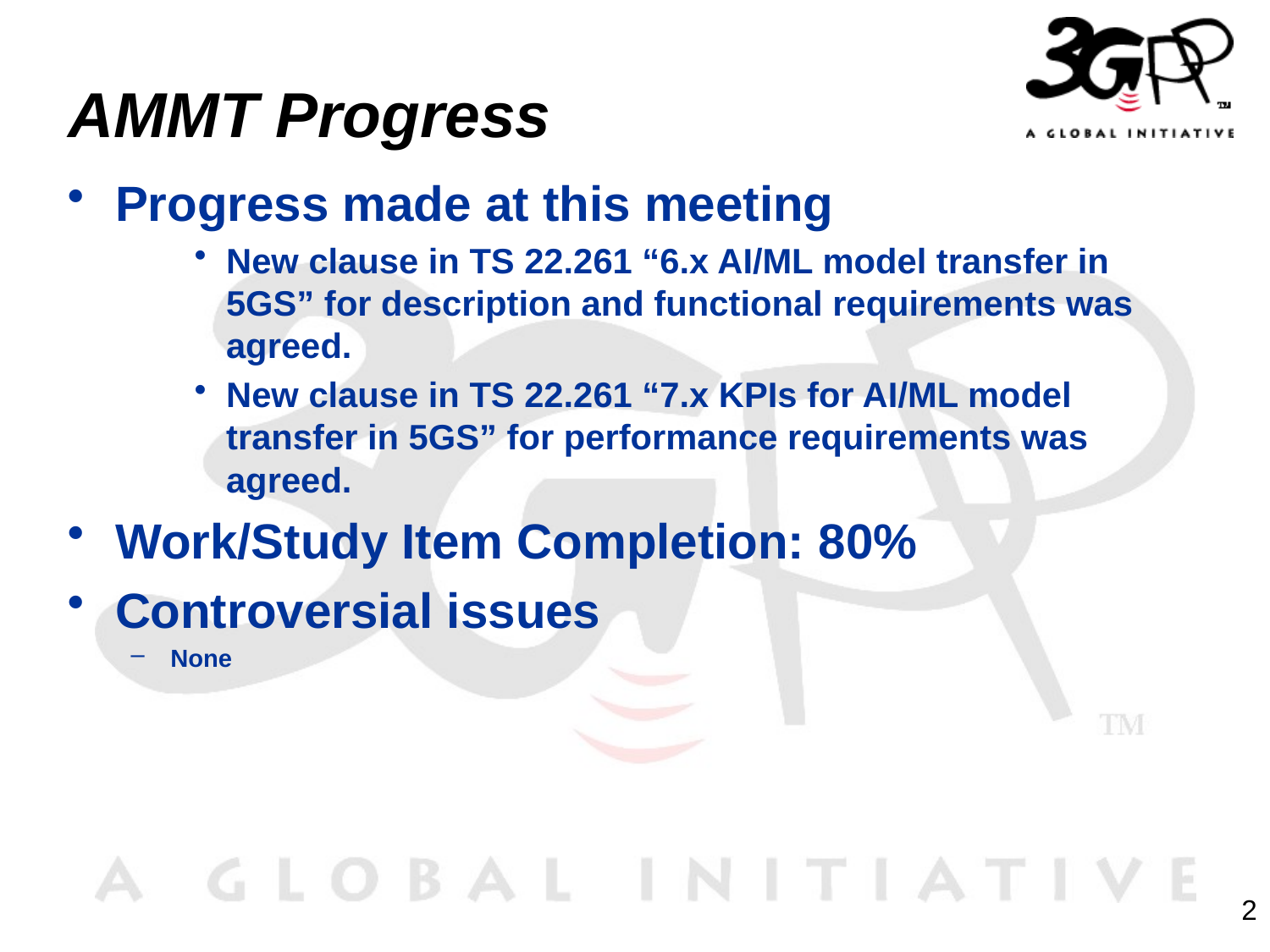

# AMMT Progress
Progress made at this meeting
New clause in TS 22.261 “6.x AI/ML model transfer in 5GS” for description and functional requirements was agreed.
New clause in TS 22.261 “7.x KPIs for AI/ML model transfer in 5GS” for performance requirements was agreed.
Work/Study Item Completion: 80%
Controversial issues
None
2